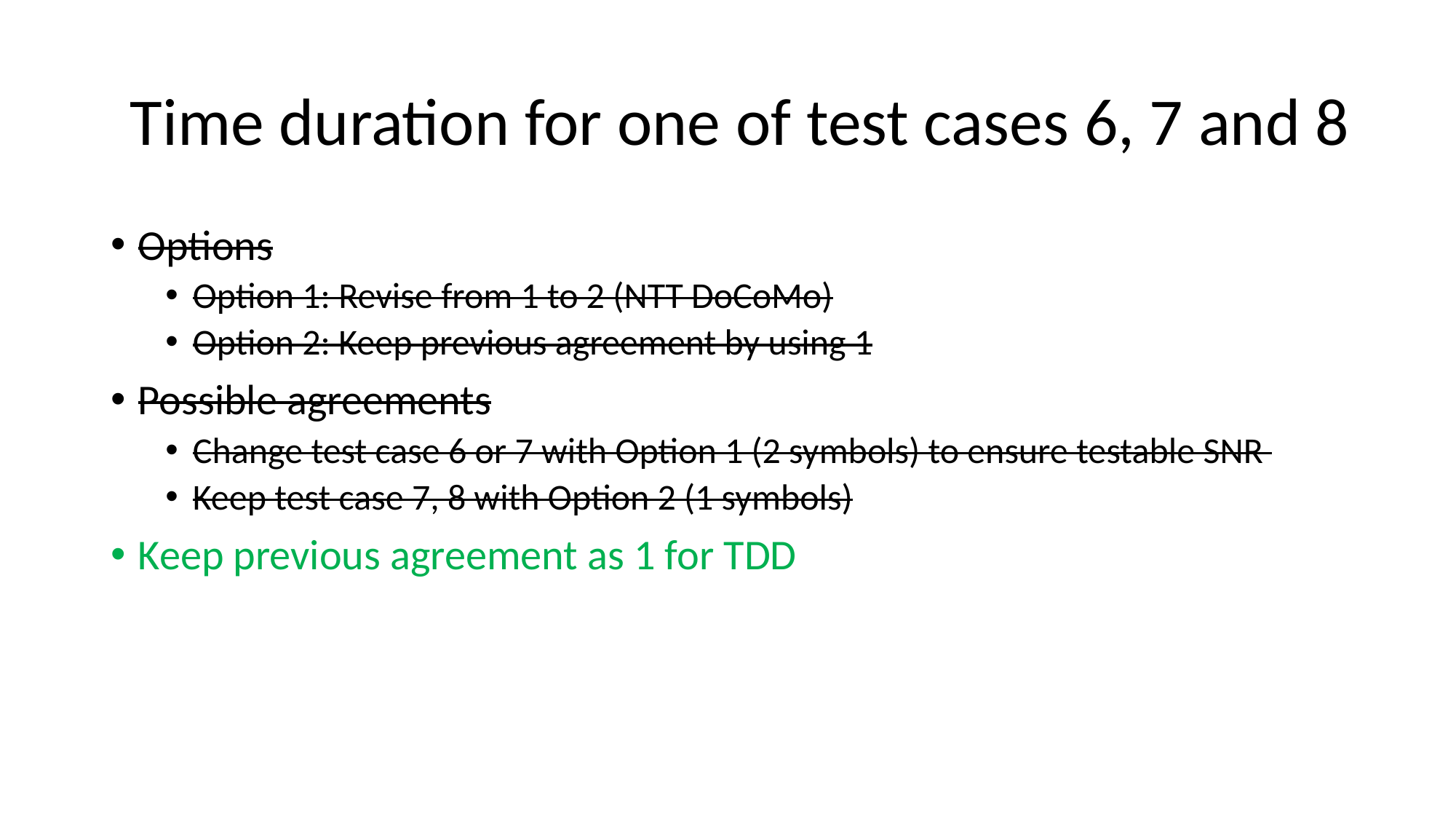

# Time duration for one of test cases 6, 7 and 8
Options
Option 1: Revise from 1 to 2 (NTT DoCoMo)
Option 2: Keep previous agreement by using 1
Possible agreements
Change test case 6 or 7 with Option 1 (2 symbols) to ensure testable SNR
Keep test case 7, 8 with Option 2 (1 symbols)
Keep previous agreement as 1 for TDD